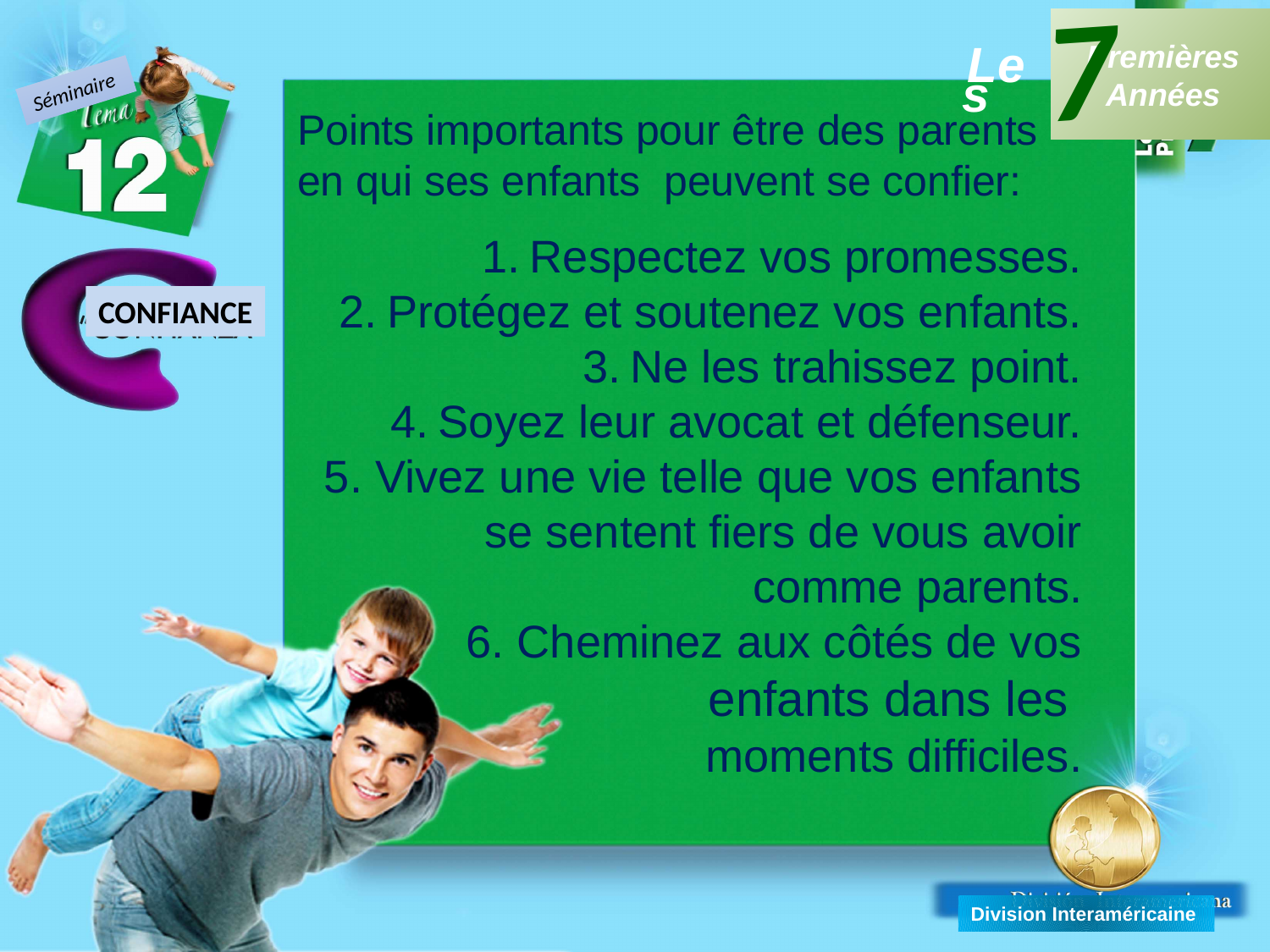

7
Premières
Années
Les
Séminaire
Points importants pour être des parents en qui ses enfants  peuvent se confier:

Respectez vos promesses.
Protégez et soutenez vos enfants.
Ne les trahissez point.
Soyez leur avocat et défenseur.
5. Vivez une vie telle que vos enfants se sentent fiers de vous avoir comme parents.
6. Cheminez aux côtés de vos enfants dans les
moments difficiles.
CONFIANCE
Division Interaméricaine